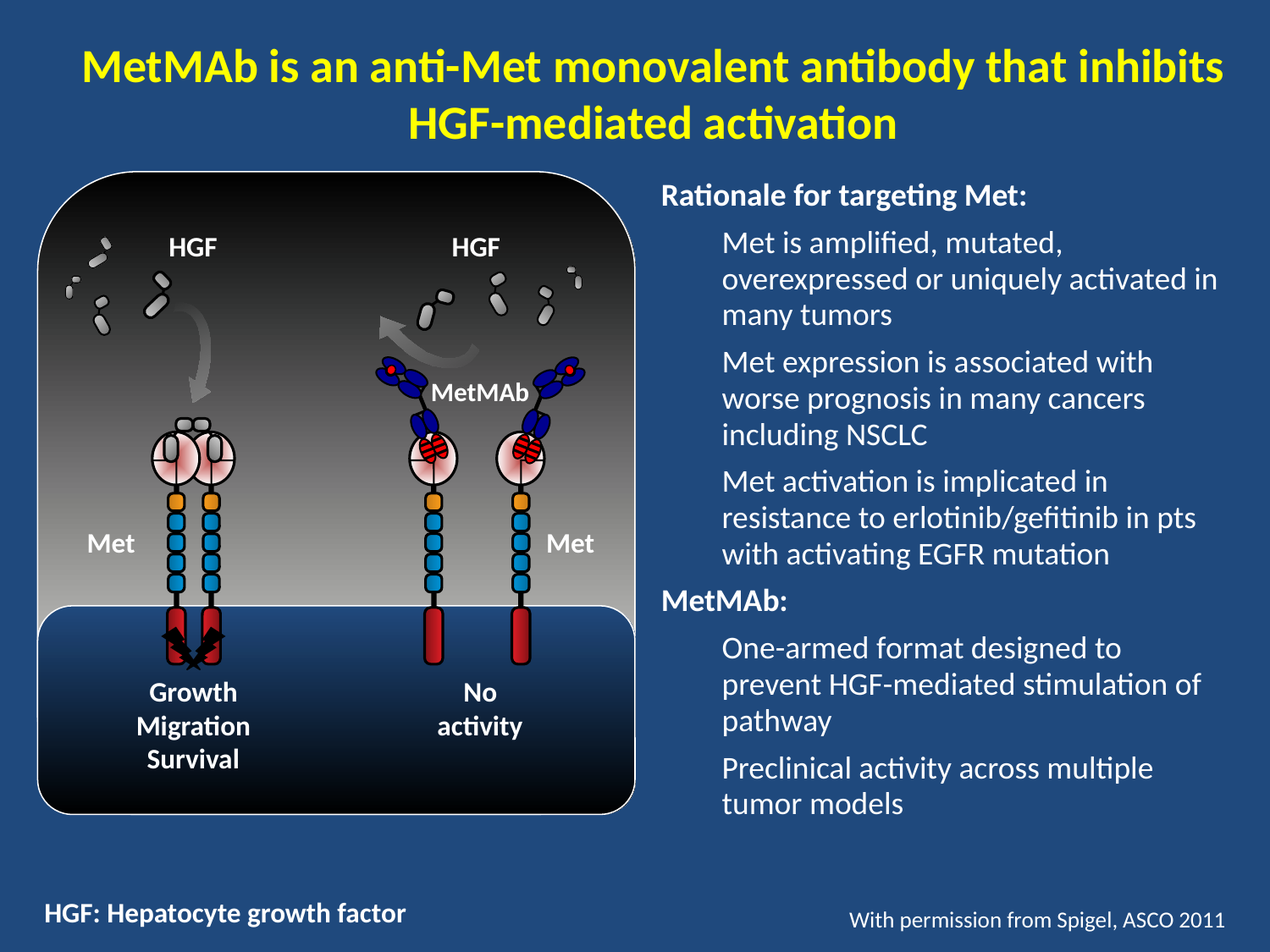

# MetMAb is an anti-Met monovalent antibody that inhibits HGF-mediated activation
Rationale for targeting Met:
Met is amplified, mutated, overexpressed or uniquely activated in many tumors
Met expression is associated with worse prognosis in many cancers including NSCLC
Met activation is implicated in resistance to erlotinib/gefitinib in pts with activating EGFR mutation
MetMAb:
One-armed format designed to prevent HGF-mediated stimulation of pathway
Preclinical activity across multiple tumor models

HGF
HGF

MetMAb

Met
Met

Growth
Migration
Survival
No
activity
HGF: Hepatocyte growth factor
With permission from Spigel, ASCO 2011